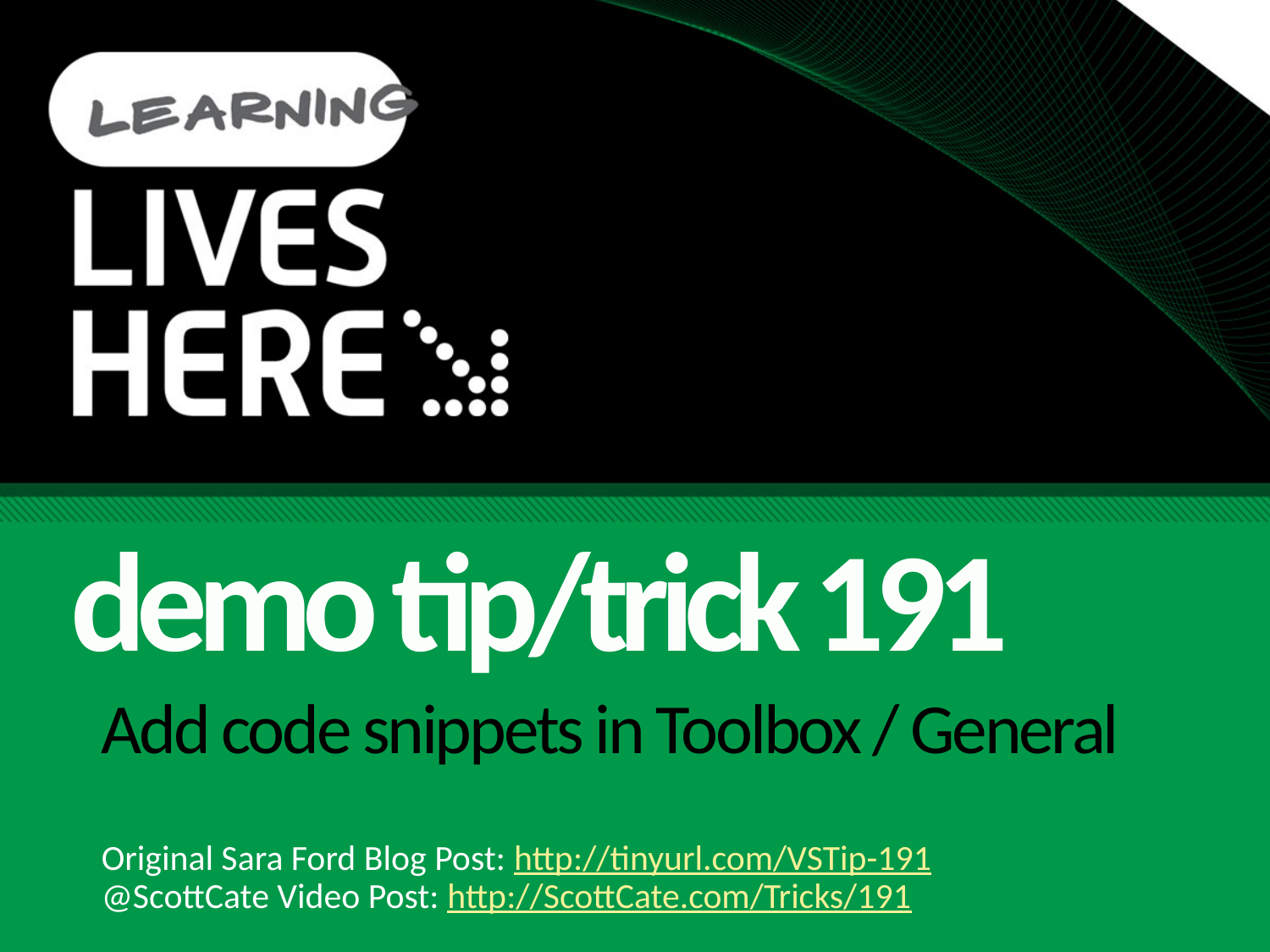

demo tip/trick 191
# Add code snippets in Toolbox / General

Original Sara Ford Blog Post: http://tinyurl.com/VSTip-191
@ScottCate Video Post: http://ScottCate.com/Tricks/191